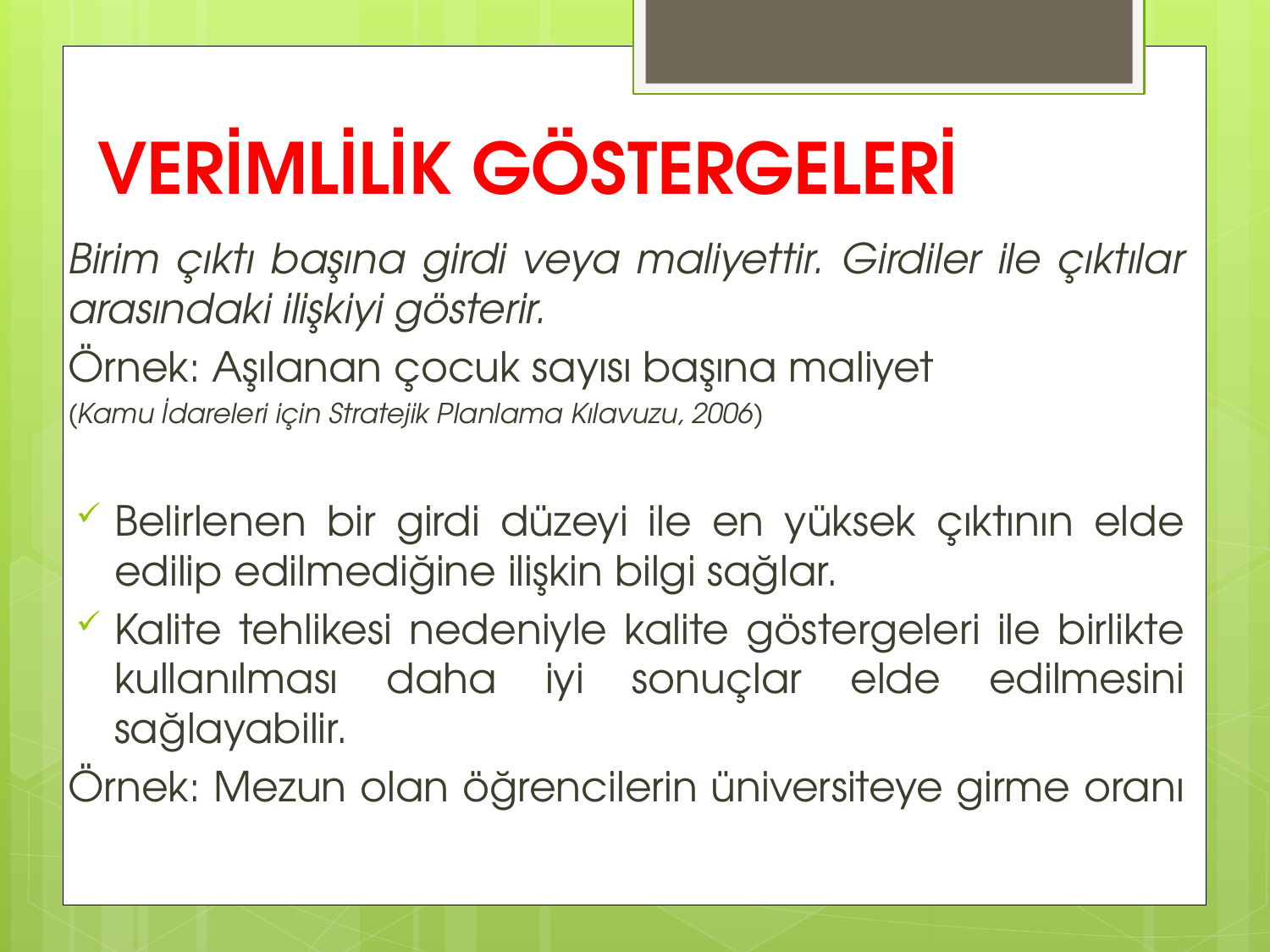

# VERİMLİLİK GÖSTERGELERİ
Birim çıktı başına girdi veya maliyettir. Girdiler ile çıktılar arasındaki ilişkiyi gösterir.
Örnek: Aşılanan çocuk sayısı başına maliyet
(Kamu İdareleri için Stratejik Planlama Kılavuzu, 2006)

Belirlenen bir girdi düzeyi ile en yüksek çıktının elde edilip edilmediğine ilişkin bilgi sağlar.
Kalite tehlikesi nedeniyle kalite göstergeleri ile birlikte kullanılması daha iyi sonuçlar elde edilmesini sağlayabilir.
Örnek: Mezun olan öğrencilerin üniversiteye girme oranı